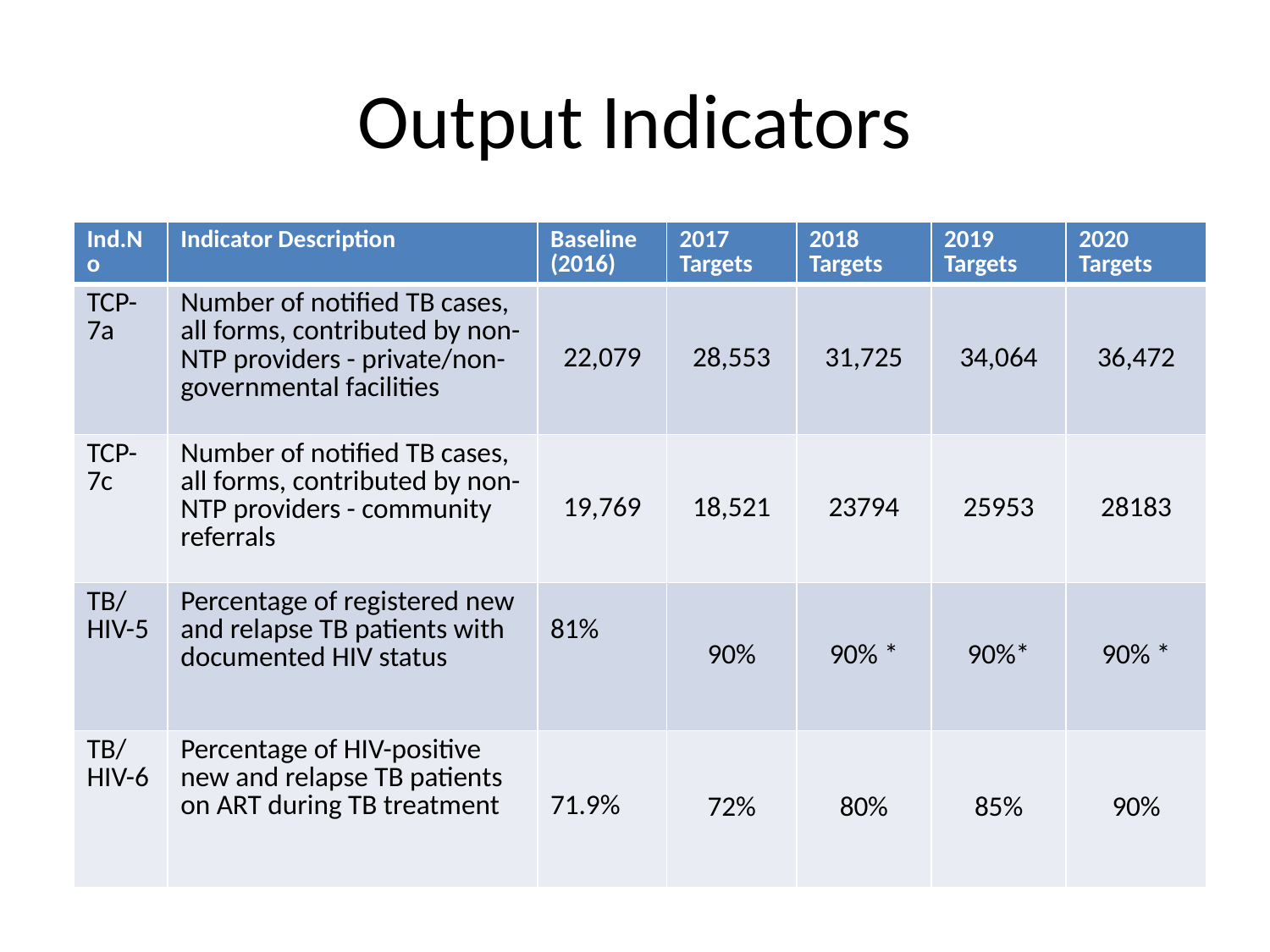

# Output Indicators

| Ind.No | Indicator Description | Baseline (2016) | 2017 Targets | 2018 Targets | 2019 Targets | 2020 Targets |
| --- | --- | --- | --- | --- | --- | --- |
| TCP-7a | Number of notified TB cases, all forms, contributed by non-NTP providers - private/non-governmental facilities | 22,079 | 28,553 | 31,725 | 34,064 | 36,472 |
| TCP-7c | Number of notified TB cases, all forms, contributed by non-NTP providers - community referrals | 19,769 | 18,521 | 23794 | 25953 | 28183 |
| TB/HIV-5 | Percentage of registered new and relapse TB patients with documented HIV status | 81% | 90% | 90% \* | 90%\* | 90% \* |
| TB/HIV-6 | Percentage of HIV-positive new and relapse TB patients on ART during TB treatment | 71.9% | 72% | 80% | 85% | 90% |